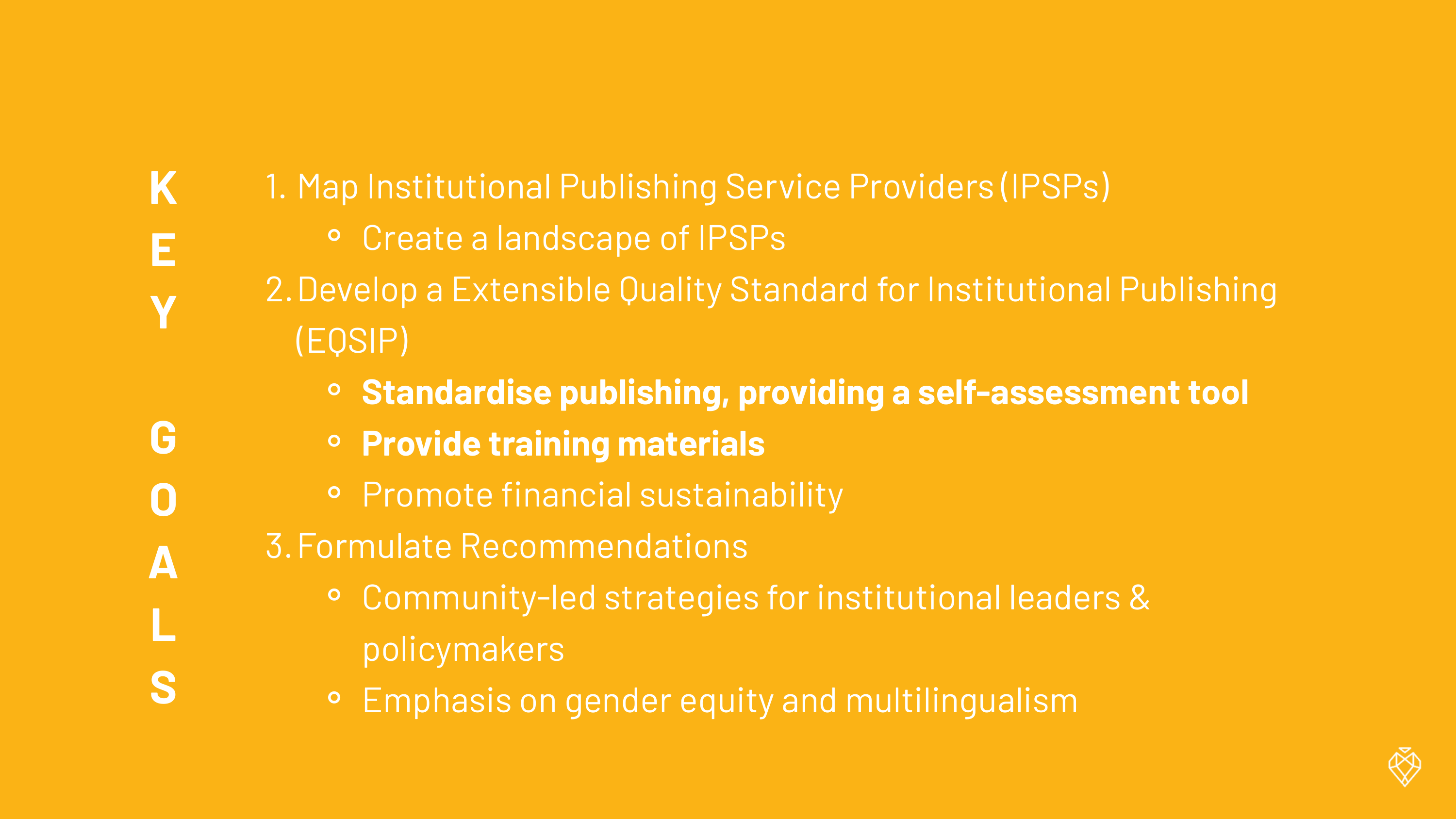

K
E
Y

G
O
A
L
S
Map Institutional Publishing Service Providers (IPSPs)
Create a landscape of IPSPs
Develop a Extensible Quality Standard for Institutional Publishing  (EQSIP)
Standardise publishing, providing a self-assessment tool
Provide training materials
Promote financial sustainability
Formulate Recommendations
Community-led strategies for institutional leaders & policymakers
Emphasis on gender equity and multilingualism